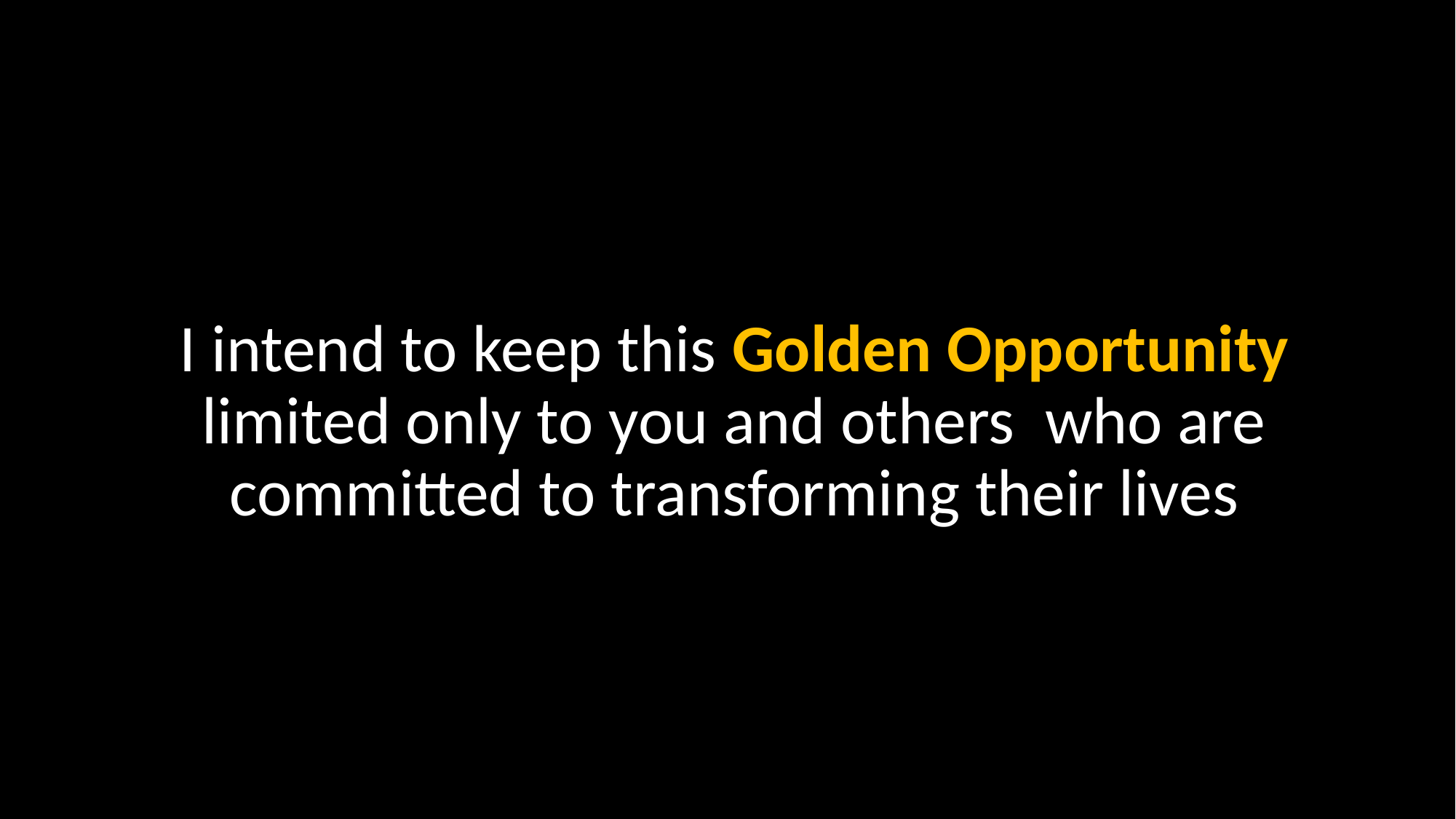

I intend to keep this Golden Opportunity limited only to you and others  who are committed to transforming their lives